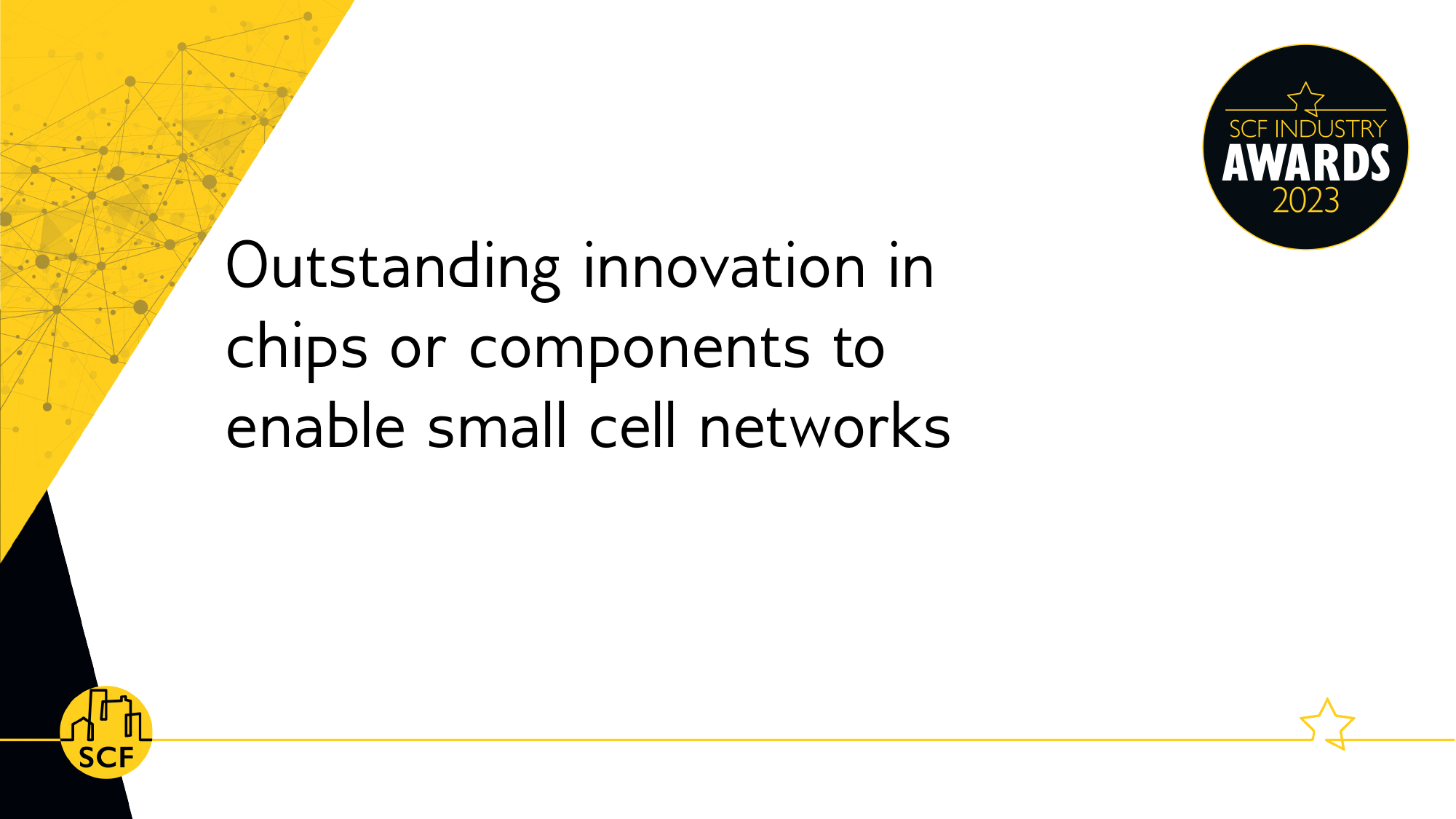

Outstanding innovation in chips or components to enable small cell networks